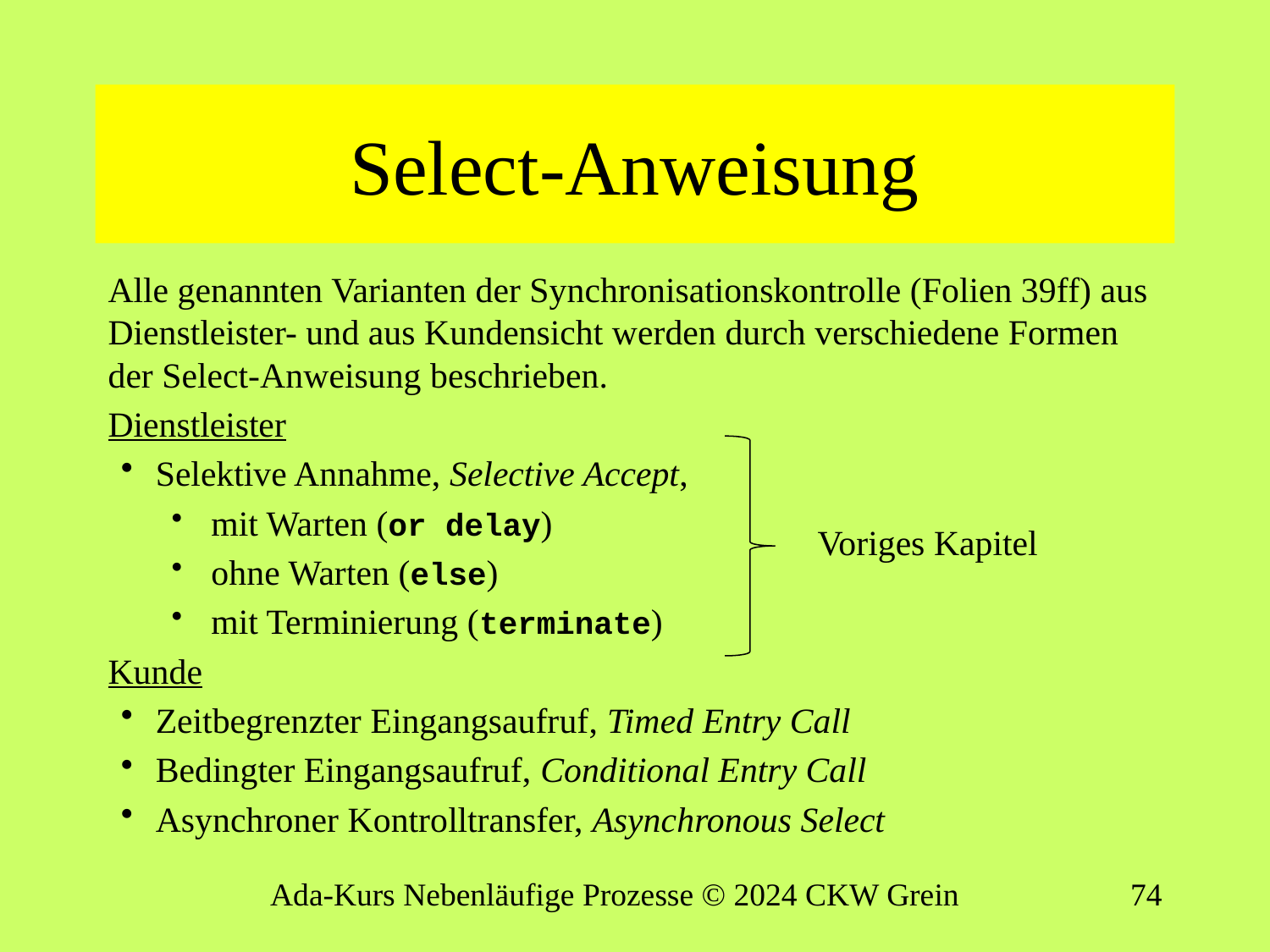

# Select-Anweisung
Alle genannten Varianten der Synchronisationskontrolle (Folien 39ff) aus Dienstleister- und aus Kundensicht werden durch verschiedene Formen der Select-Anweisung beschrieben.
Dienstleister
Selektive Annahme, Selective Accept,
mit Warten (or delay)
ohne Warten (else)
mit Terminierung (terminate)
Kunde
Zeitbegrenzter Eingangsaufruf, Timed Entry Call
Bedingter Eingangsaufruf, Conditional Entry Call
Asynchroner Kontrolltransfer, Asynchronous Select

Voriges Kapitel
Ada-Kurs Nebenläufige Prozesse © 2024 CKW Grein
74